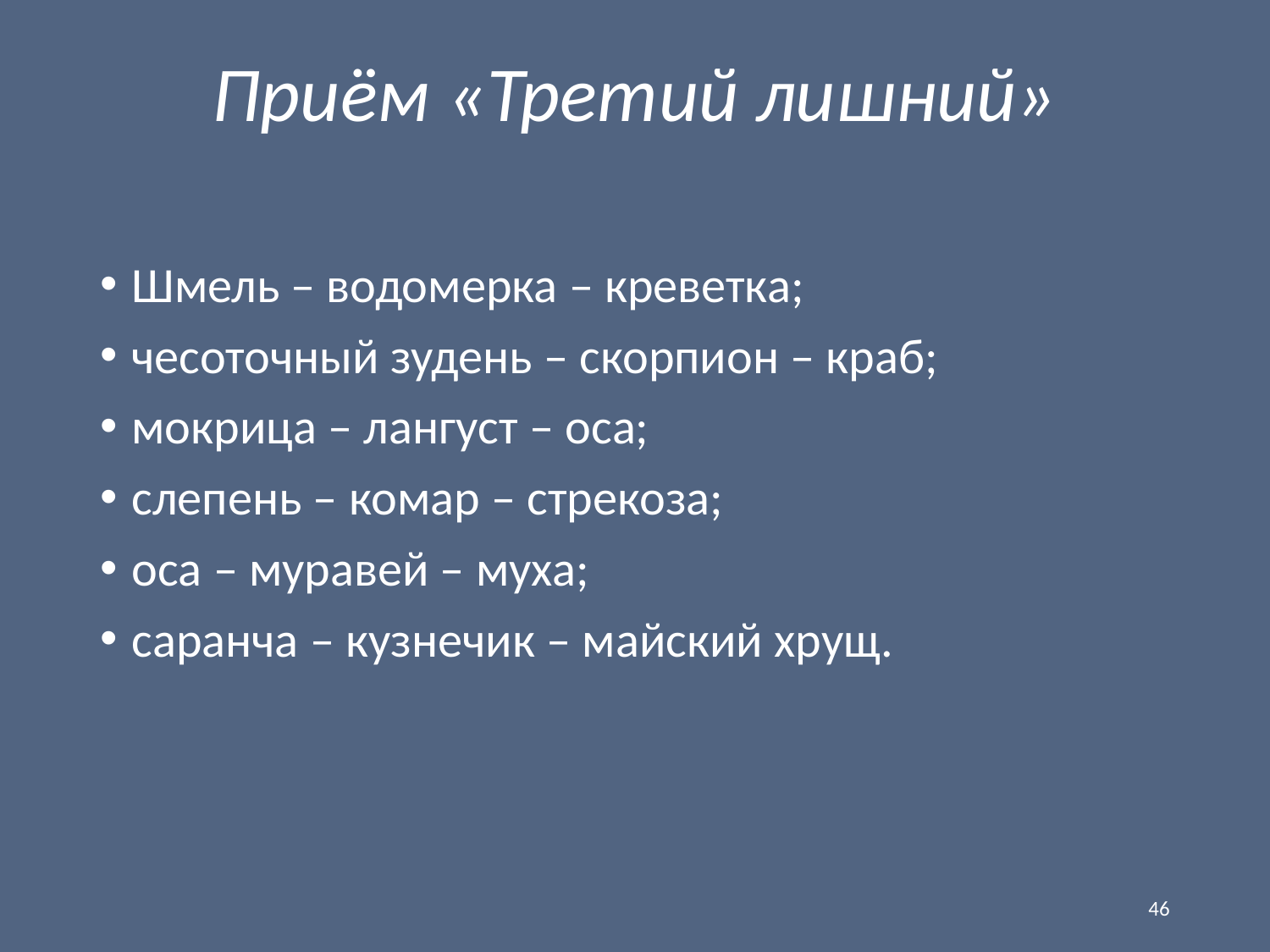

# Приём «Третий лишний»
Шмель – водомерка – креветка;
чесоточный зудень – скорпион – краб;
мокрица – лангуст – оса;
слепень – комар – стрекоза;
оса – муравей – муха;
саранча – кузнечик – майский хрущ.

46